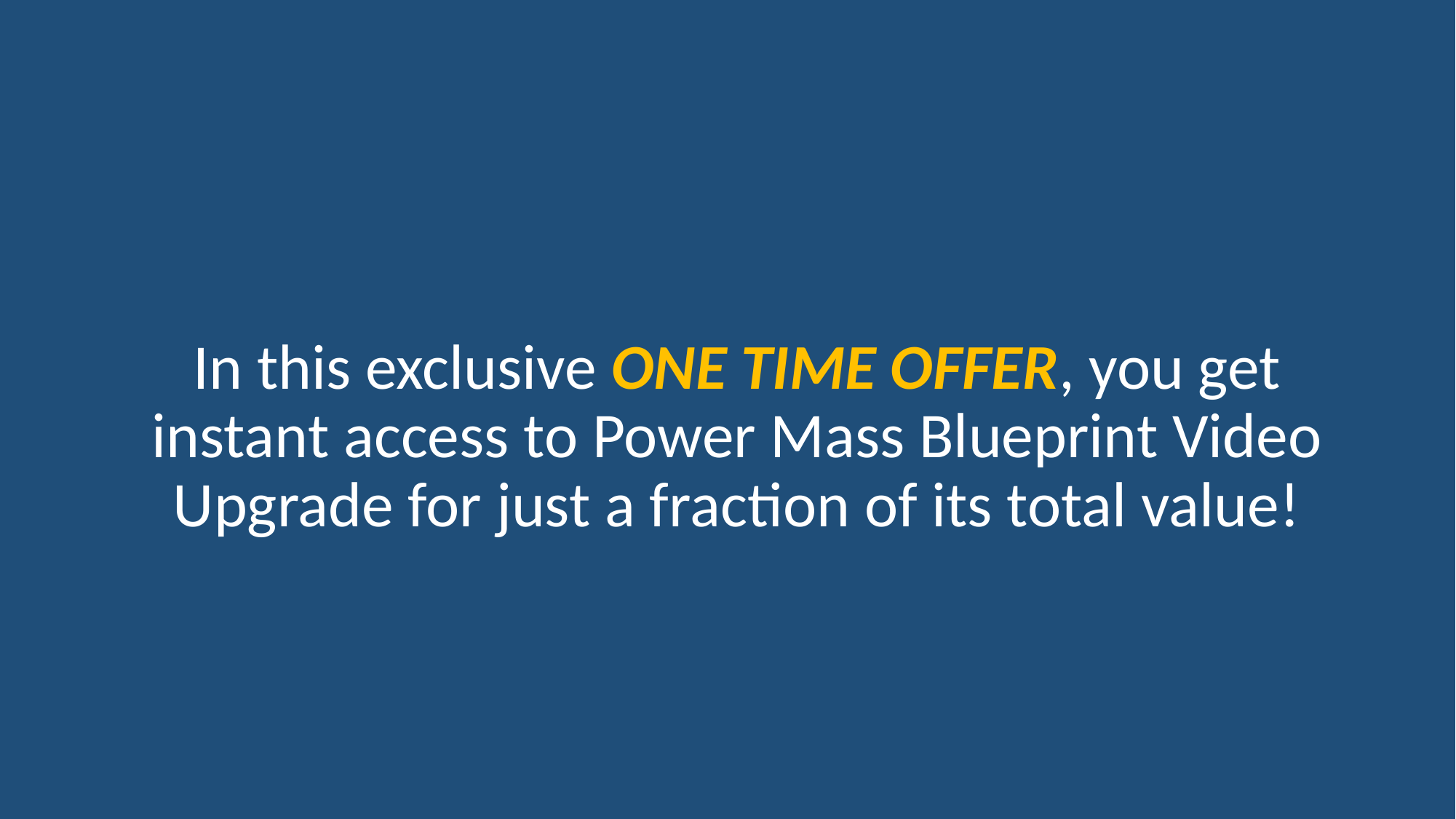

In this exclusive ONE TIME OFFER, you get instant access to Power Mass Blueprint Video Upgrade for just a fraction of its total value!